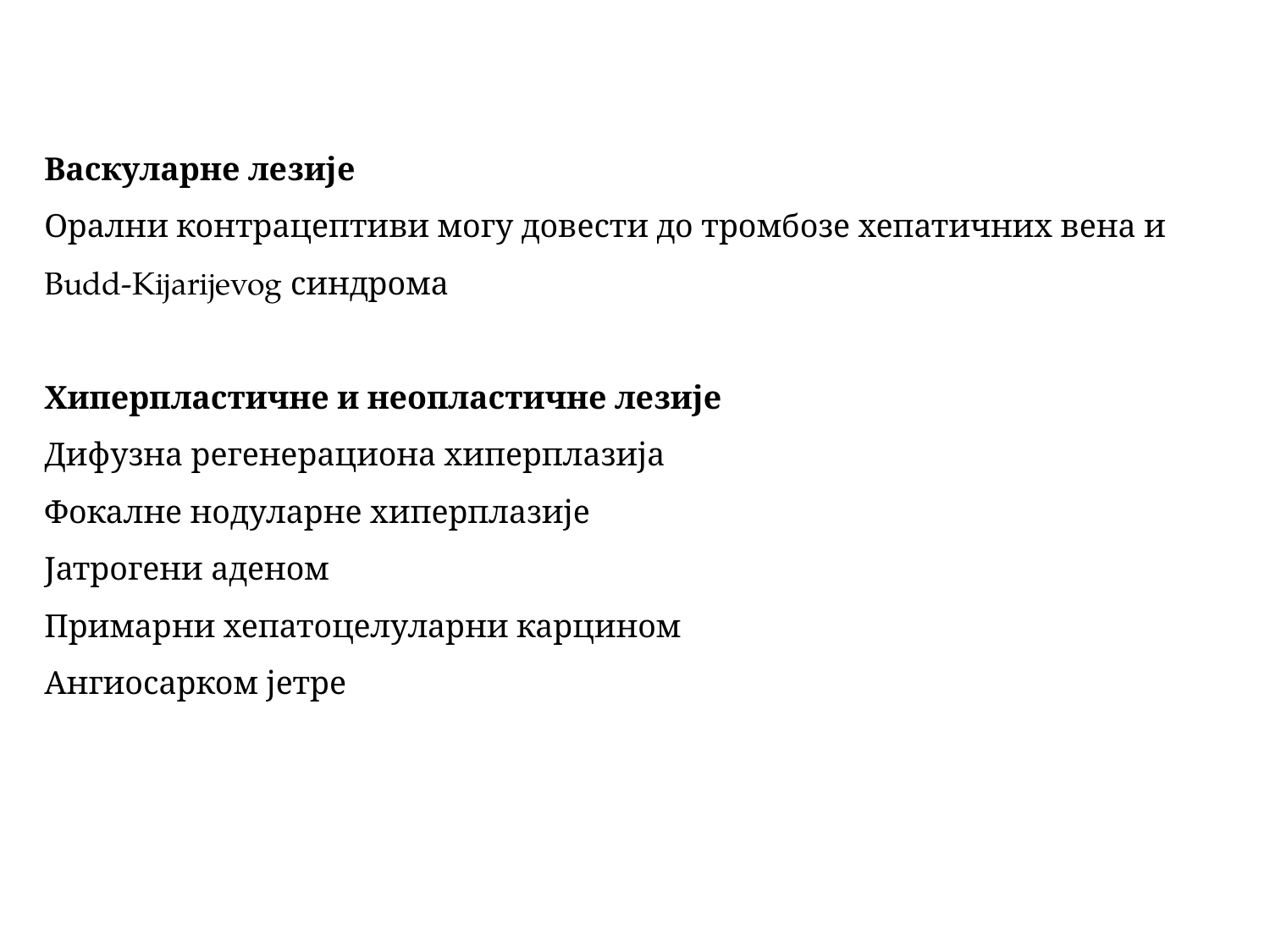

Васкуларне лезије
Орални контрацептиви могу довести до тромбозе хепатичних вена и Budd-Kijarijevog синдрома

Хиперпластичне и неопластичне лезије
Дифузна регенерациона хиперплазија
Фокалне нодуларне хиперплазије
Јатрогени аденом
Примарни хепатоцелуларни карцином
Ангиосарком јетре